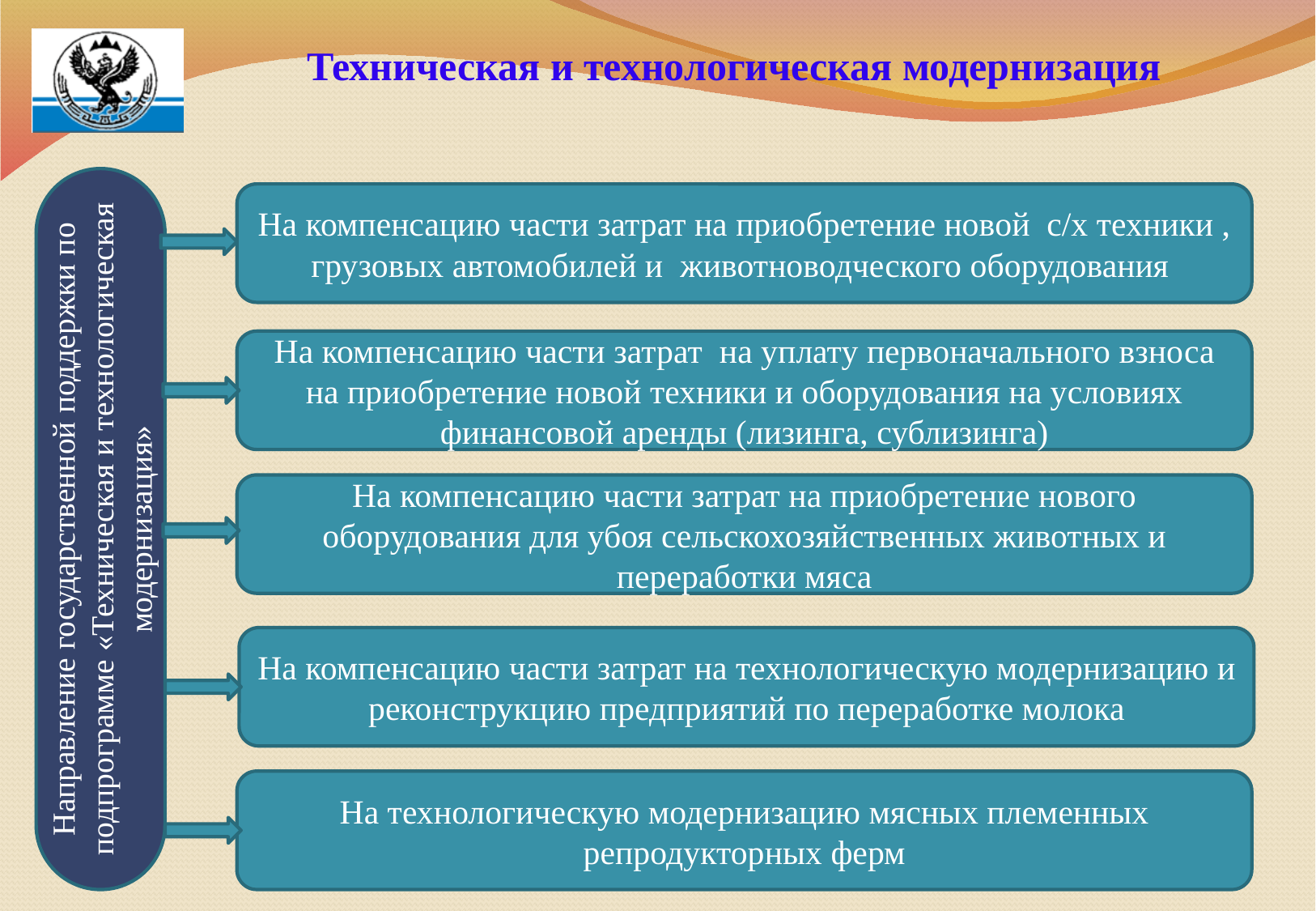

Техническая и технологическая модернизация
На компенсацию части затрат на приобретение новой  с/х техники , грузовых автомобилей и  животноводческого оборудования

На компенсацию части затрат  на уплату первоначального взноса на приобретение новой техники и оборудования на условиях финансовой аренды (лизинга, сублизинга)

Направление государственной поддержки по подпрограмме «Техническая и технологическая модернизация»
На компенсацию части затрат на приобретение нового оборудования для убоя сельскохозяйственных животных и переработки мяса

На компенсацию части затрат на технологическую модернизацию и реконструкцию предприятий по переработке молока

На технологическую модернизацию мясных племенных репродукторных ферм

26